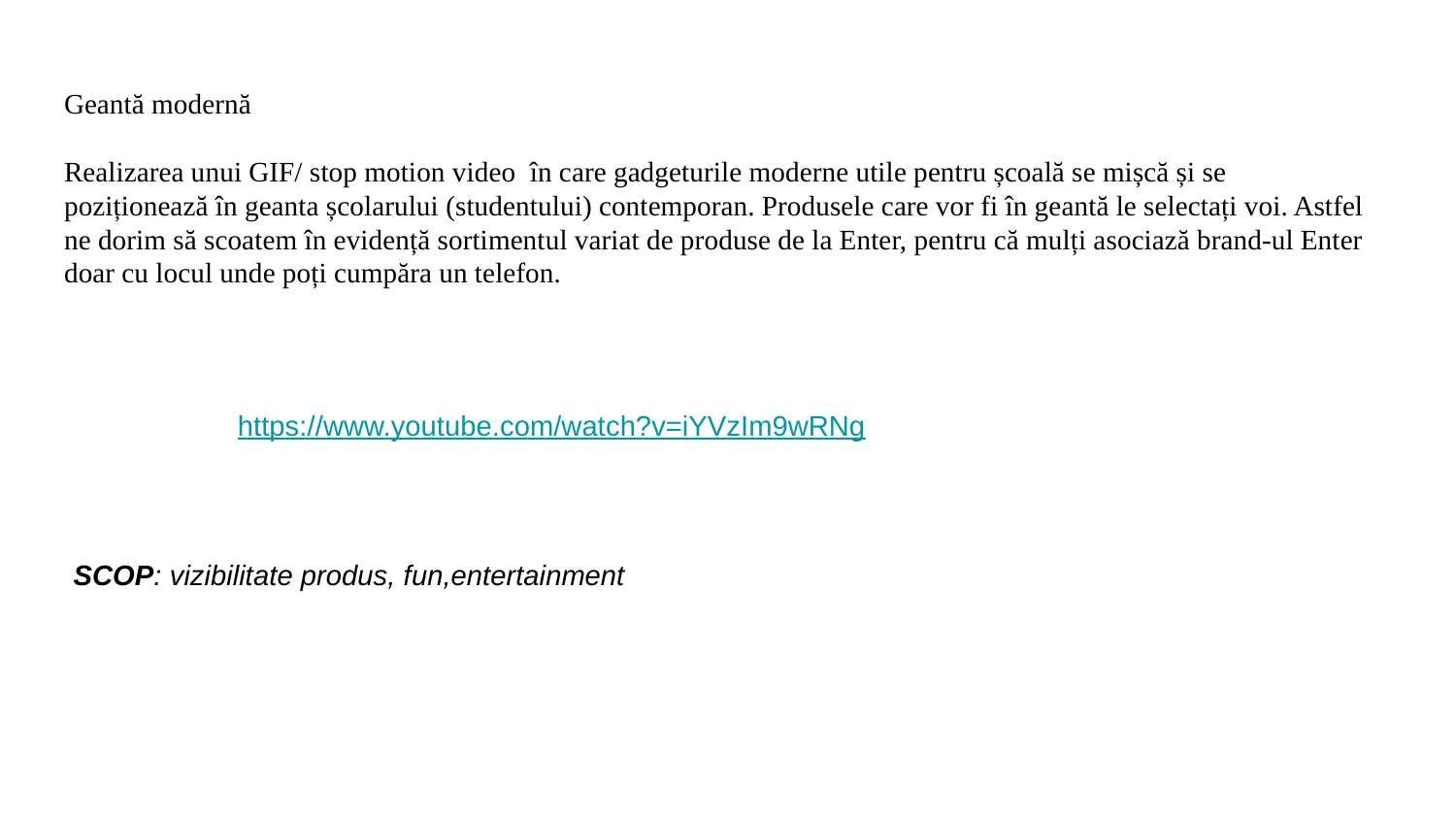

# Geantă modernă Realizarea unui GIF/ stop motion video  în care gadgeturile moderne utile pentru școală se mișcă și se poziționează în geanta școlarului (studentului) contemporan. Produsele care vor fi în geantă le selectați voi. Astfel ne dorim să scoatem în evidență sortimentul variat de produse de la Enter, pentru că mulți asociază brand-ul Enter doar cu locul unde poți cumpăra un telefon.
https://www.youtube.com/watch?v=iYVzIm9wRNg
SCOP: vizibilitate produs, fun,entertainment